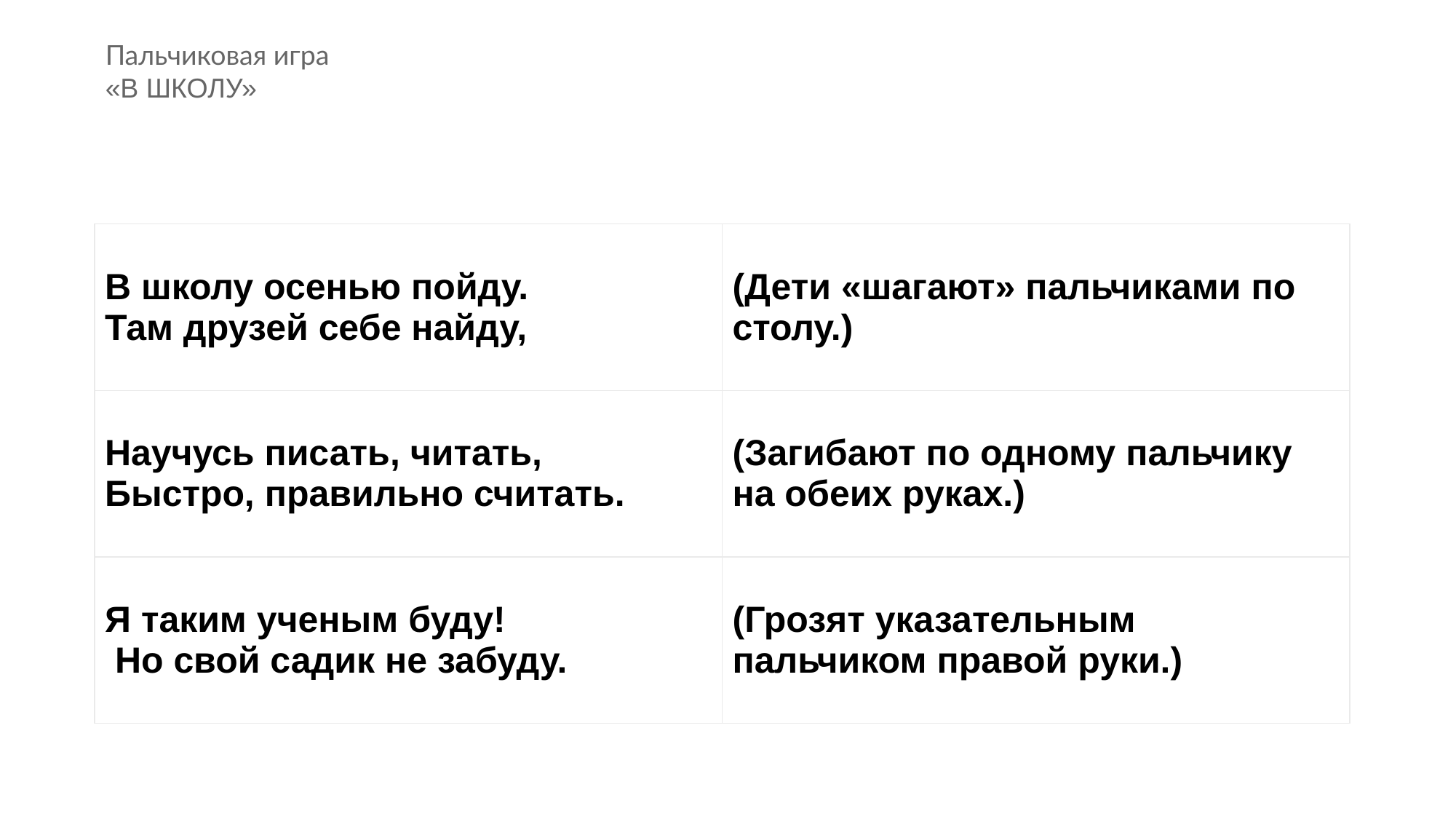

Пальчиковая игра
«В ШКОЛУ»
| В школу осенью пойду.  Там друзей себе найду, | (Дети «шагают» пальчиками по столу.) |
| --- | --- |
| Научусь писать, читать,  Быстро, правильно считать. | (Загибают по одному пальчику на обеих руках.) |
| Я таким ученым буду!  Но свой садик не забуду. | (Грозят указательным пальчиком правой руки.) |